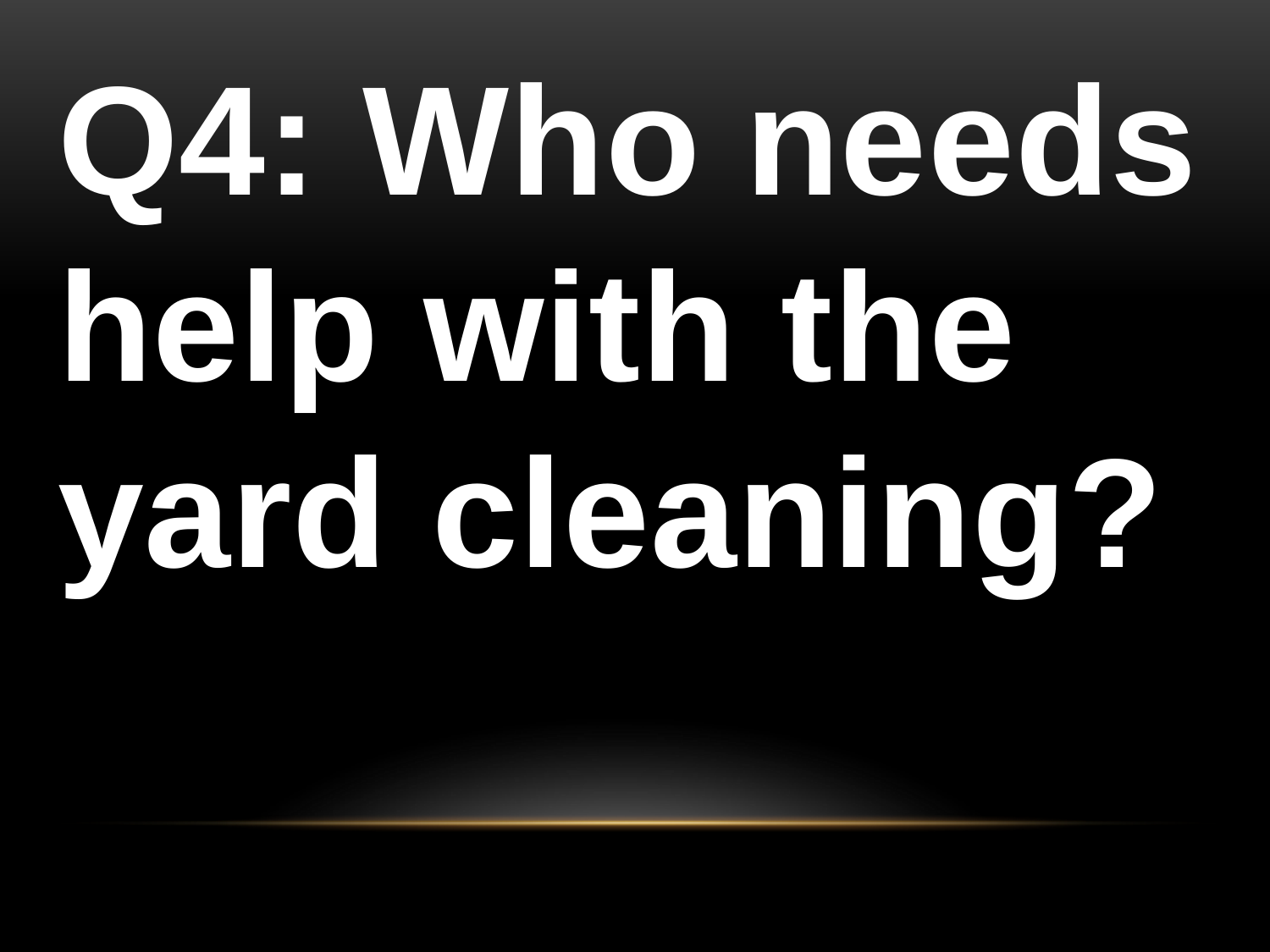

# Q4: Who needs help with the yard cleaning?